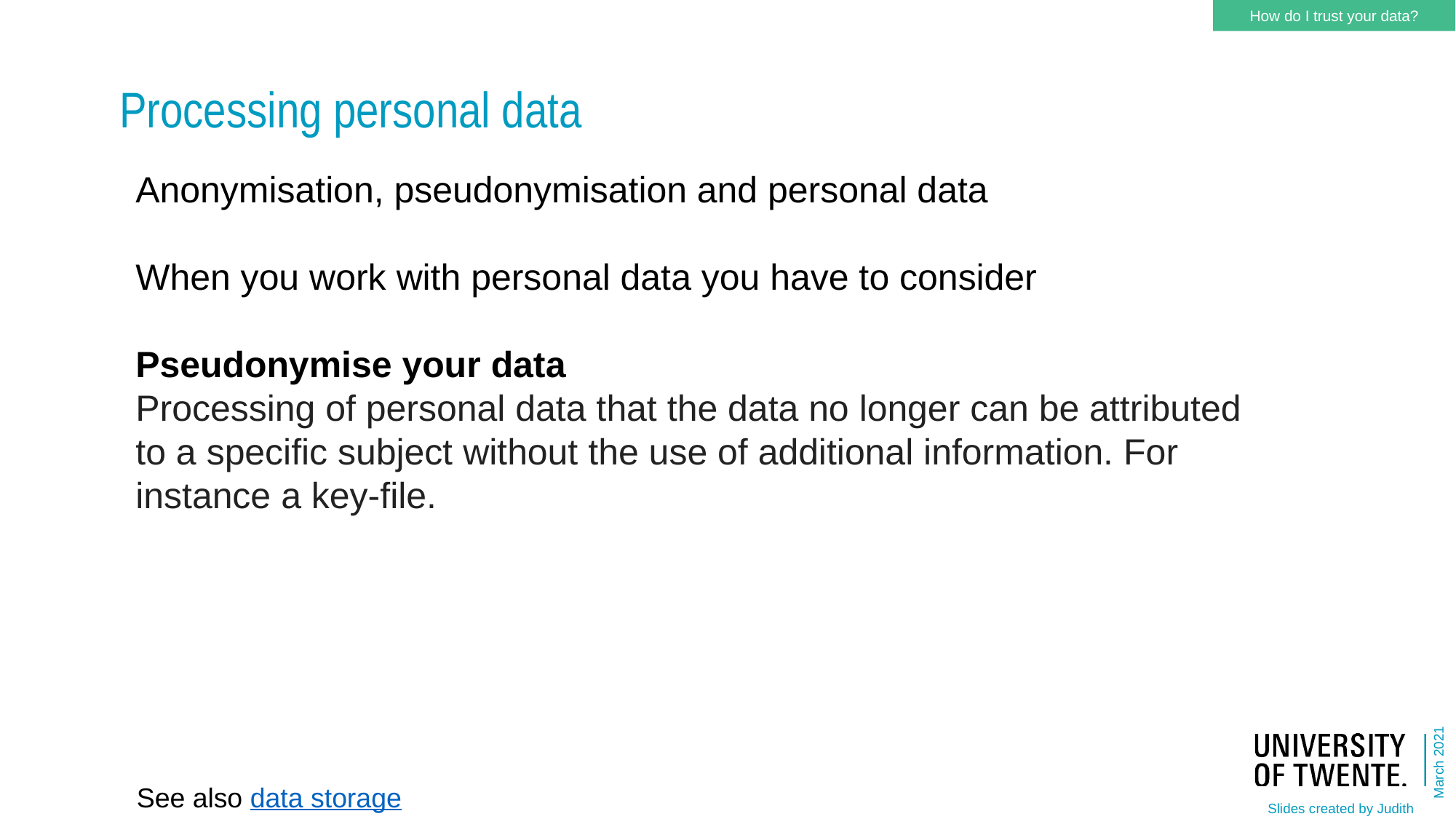

How do I trust your data?
Processing personal data
Anonymisation, pseudonymisation and personal data

When you work with personal data you have to consider

Pseudonymise your data
Processing of personal data that the data no longer can be attributed to a specific subject without the use of additional information. For instance a key-file.
See also data storage